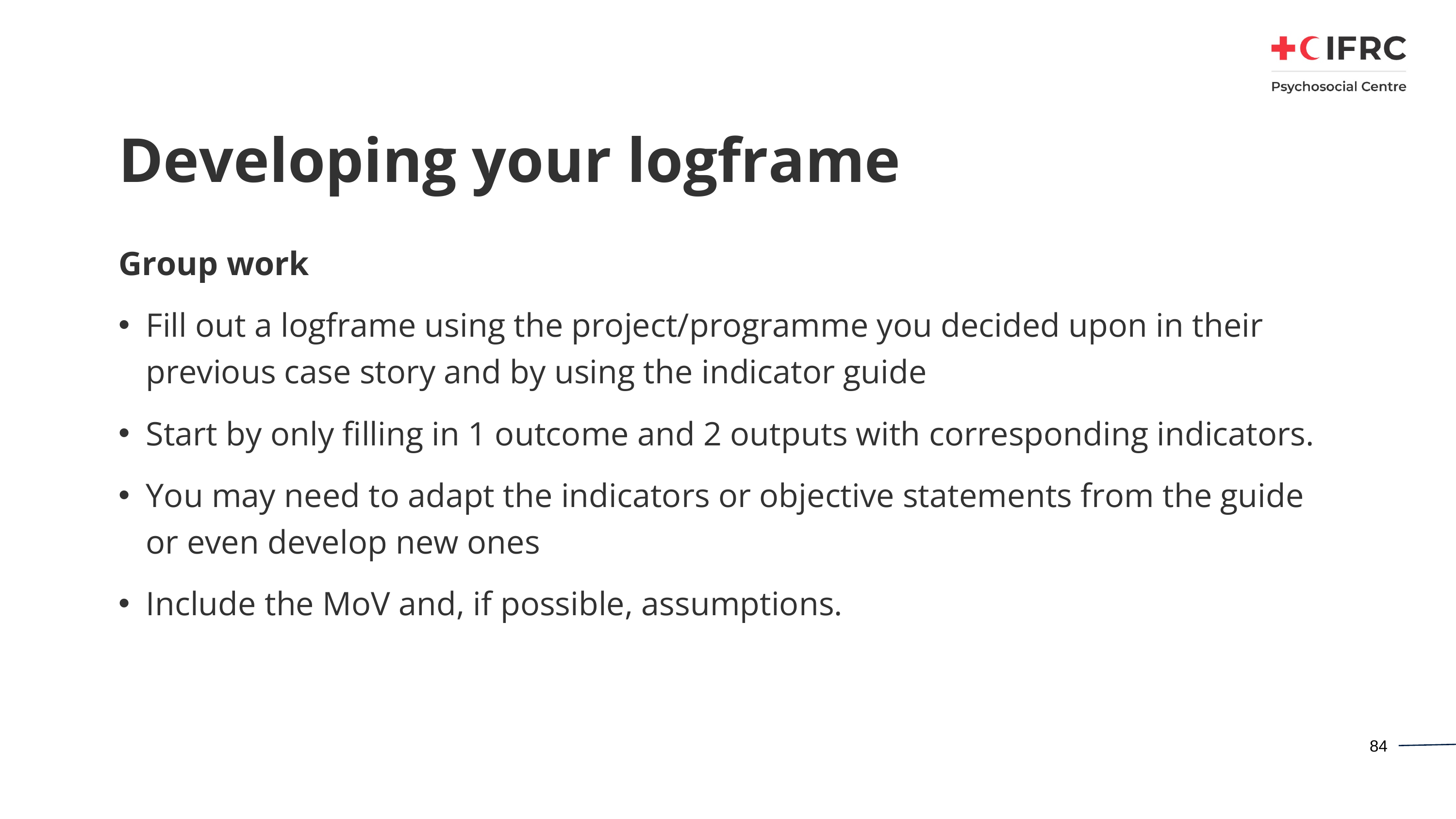

# Developing your logframe
Group work
Fill out a logframe using the project/programme you decided upon in their previous case story and by using the indicator guide
Start by only filling in 1 outcome and 2 outputs with corresponding indicators.
You may need to adapt the indicators or objective statements from the guide or even develop new ones
Include the MoV and, if possible, assumptions.